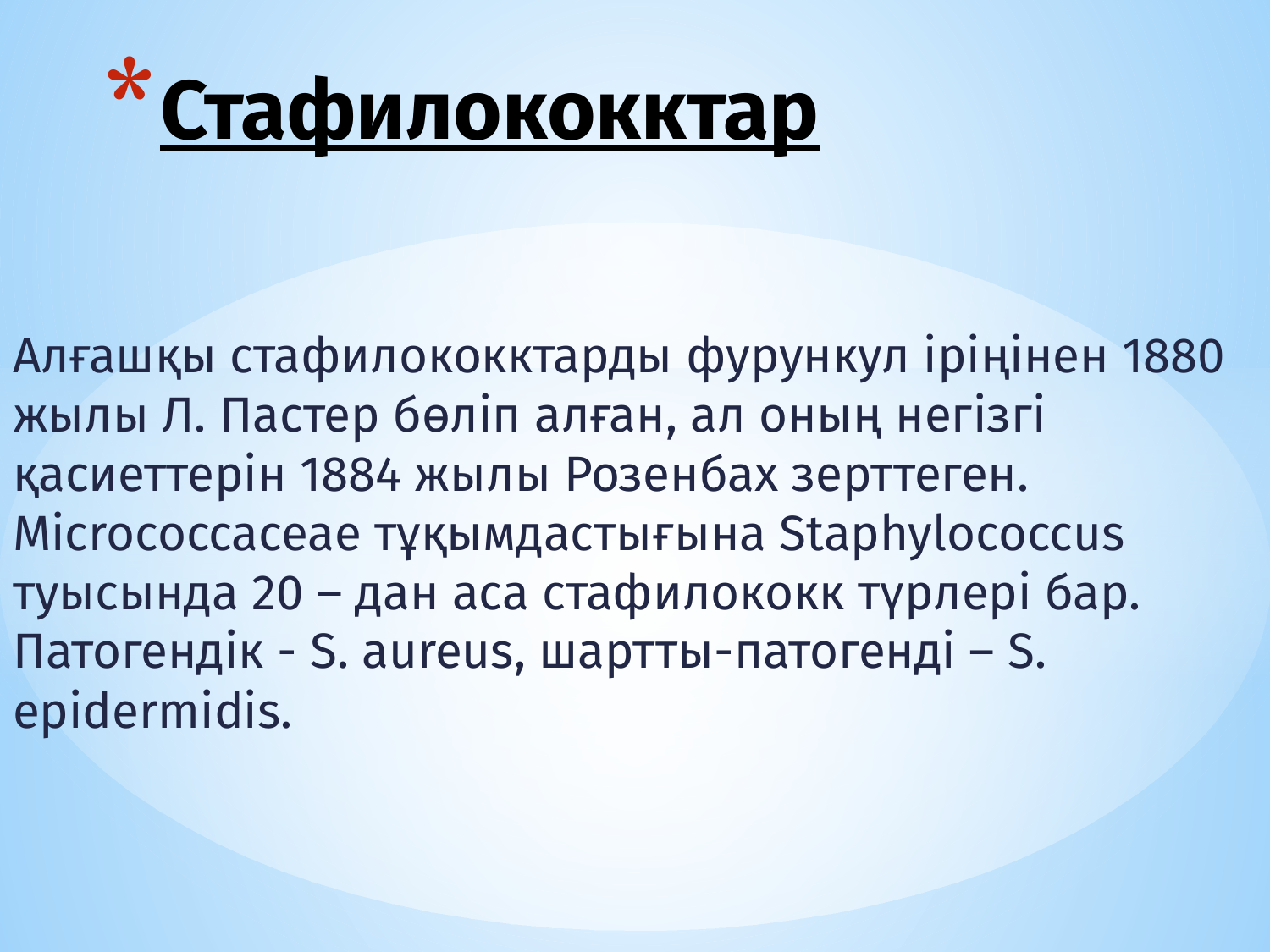

# Стафилококктар
Алғашқы стафилококктарды фурункул іріңінен 1880 жылы Л. Пастер бөліп алған, ал оның негізгі қасиеттерін 1884 жылы Розенбах зерттеген. Micrococcaceae тұқымдастығына Staphylococcus туысында 20 – дан аса стафилококк түрлері бар. Патогендік - S. aureus, шартты-патогенді – S. epidermidis.